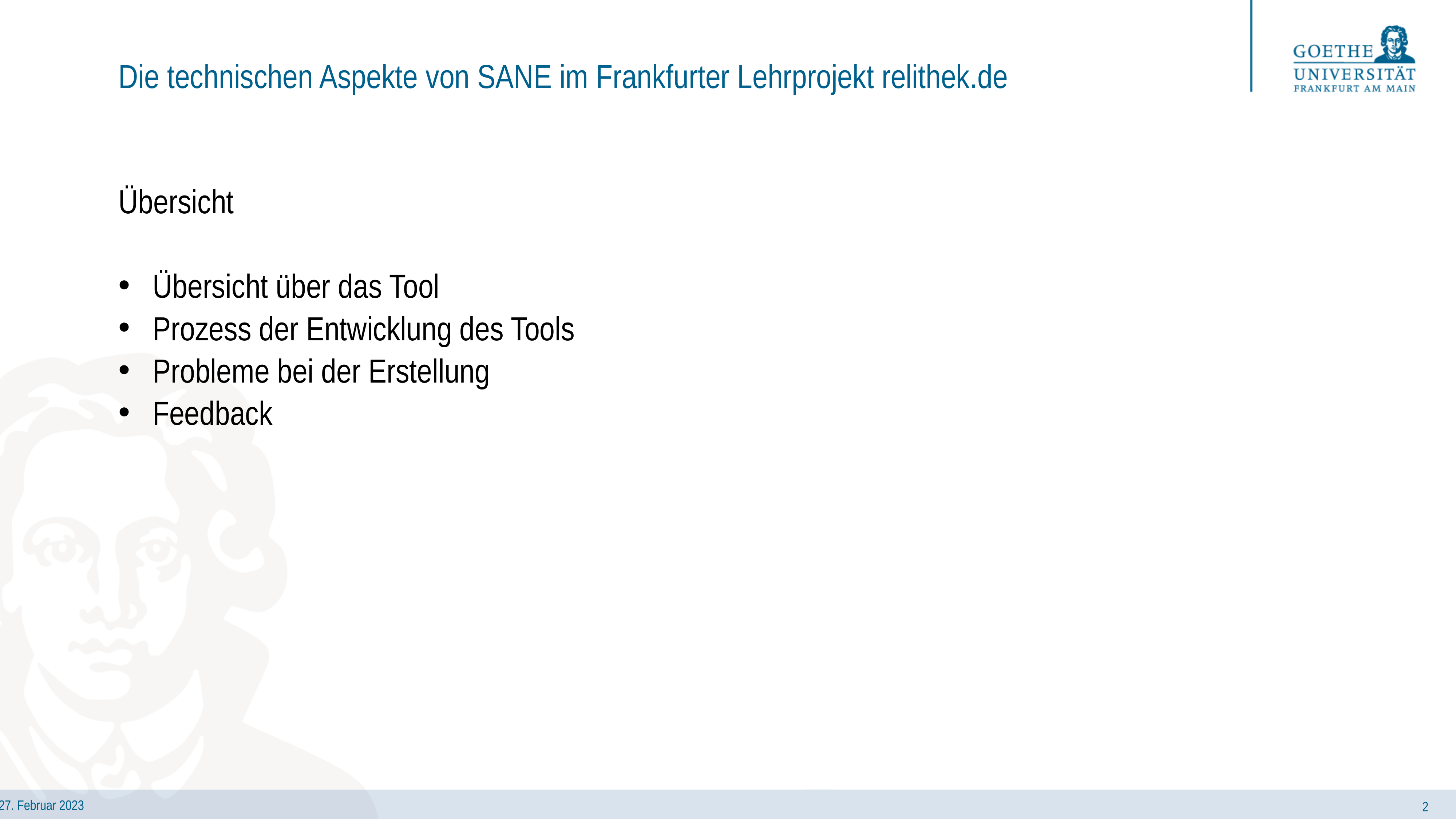

# Die technischen Aspekte von SANE im Frankfurter Lehrprojekt relithek.de
Übersicht

Übersicht über das Tool
Prozess der Entwicklung des Tools
Probleme bei der Erstellung
Feedback

2